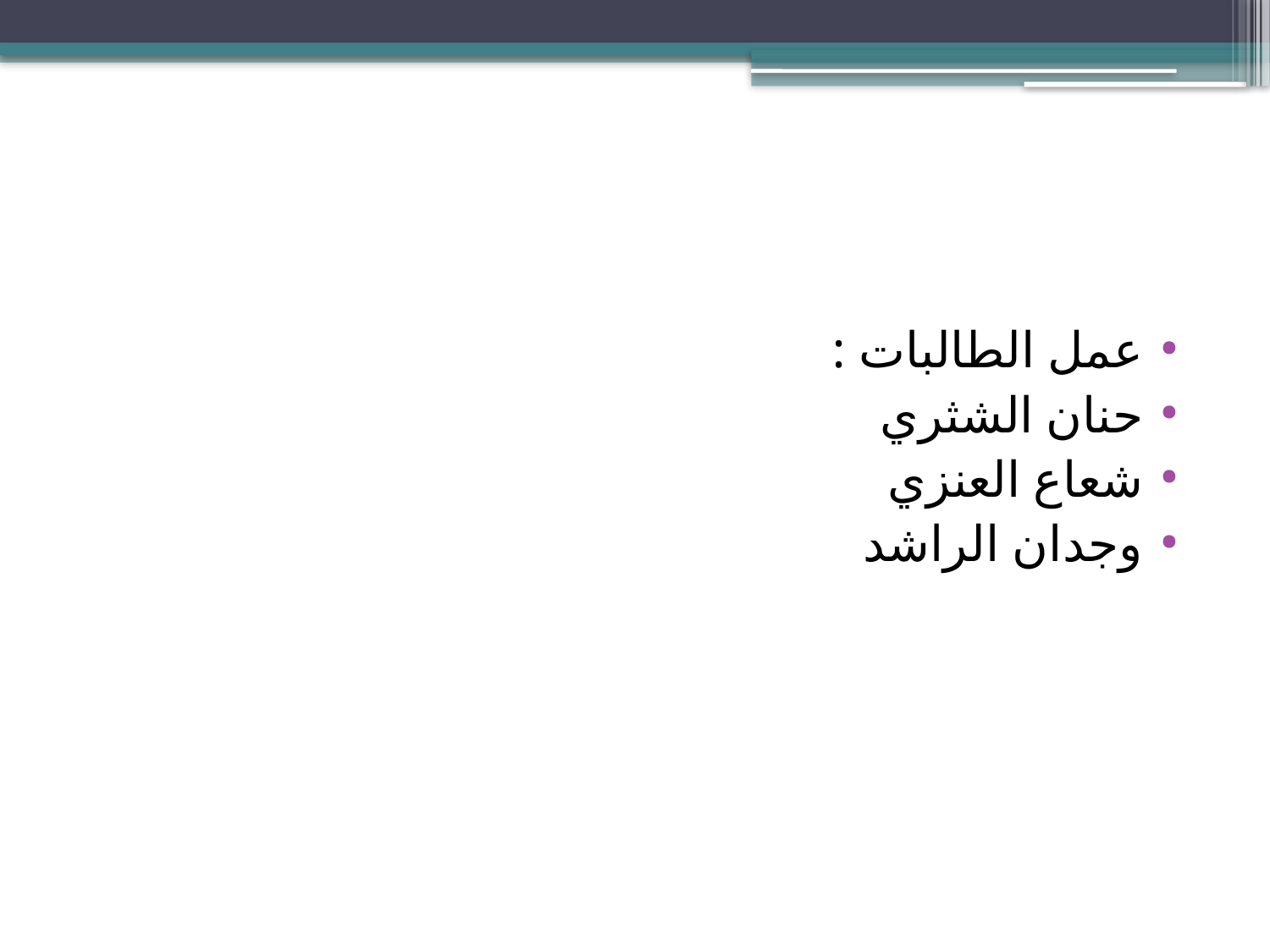

#
عمل الطالبات :
حنان الشثري
شعاع العنزي
وجدان الراشد